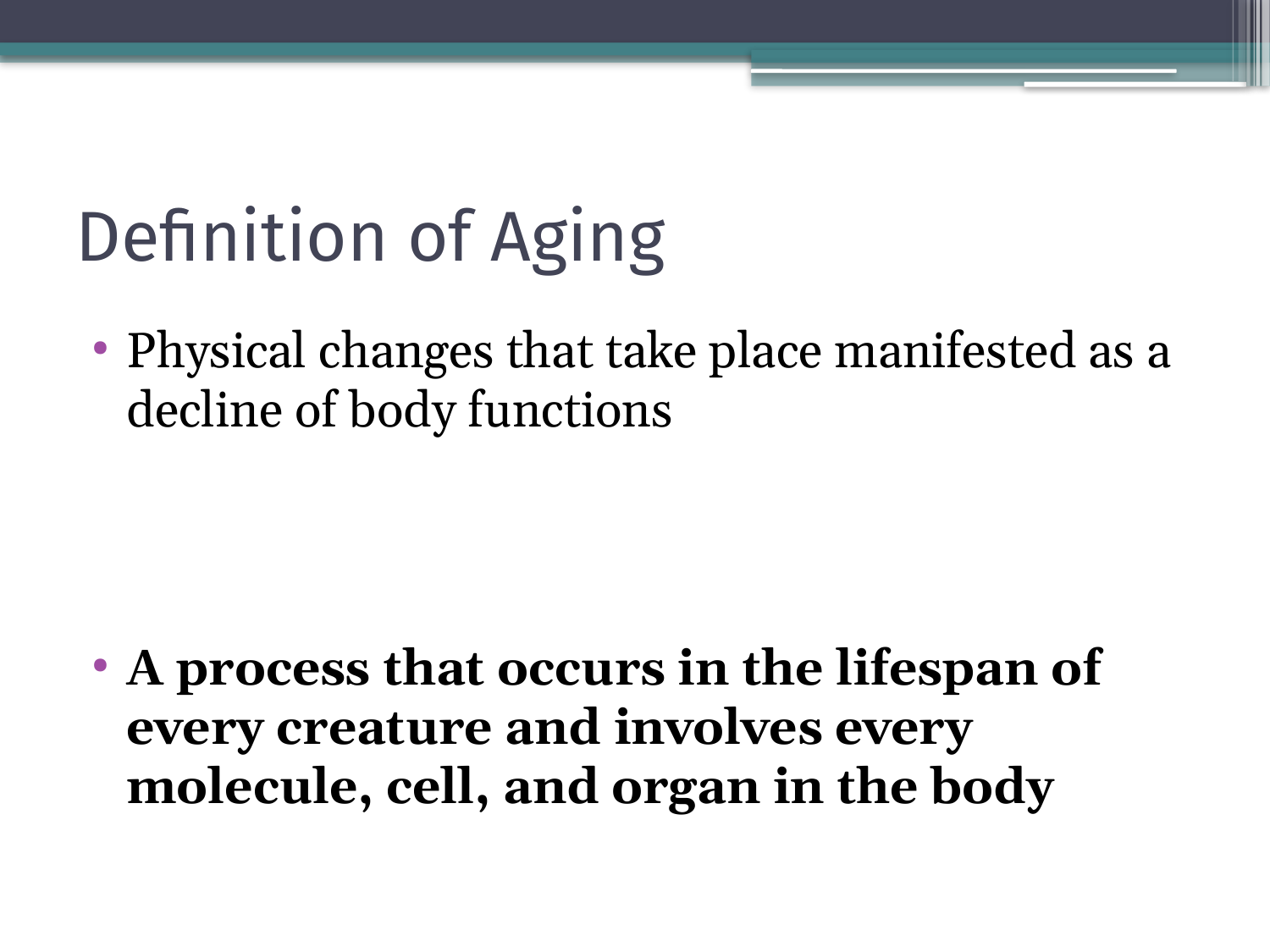

# Definition of Aging
Physical changes that take place manifested as a decline of body functions

A process that occurs in the lifespan of every creature and involves every molecule, cell, and organ in the body